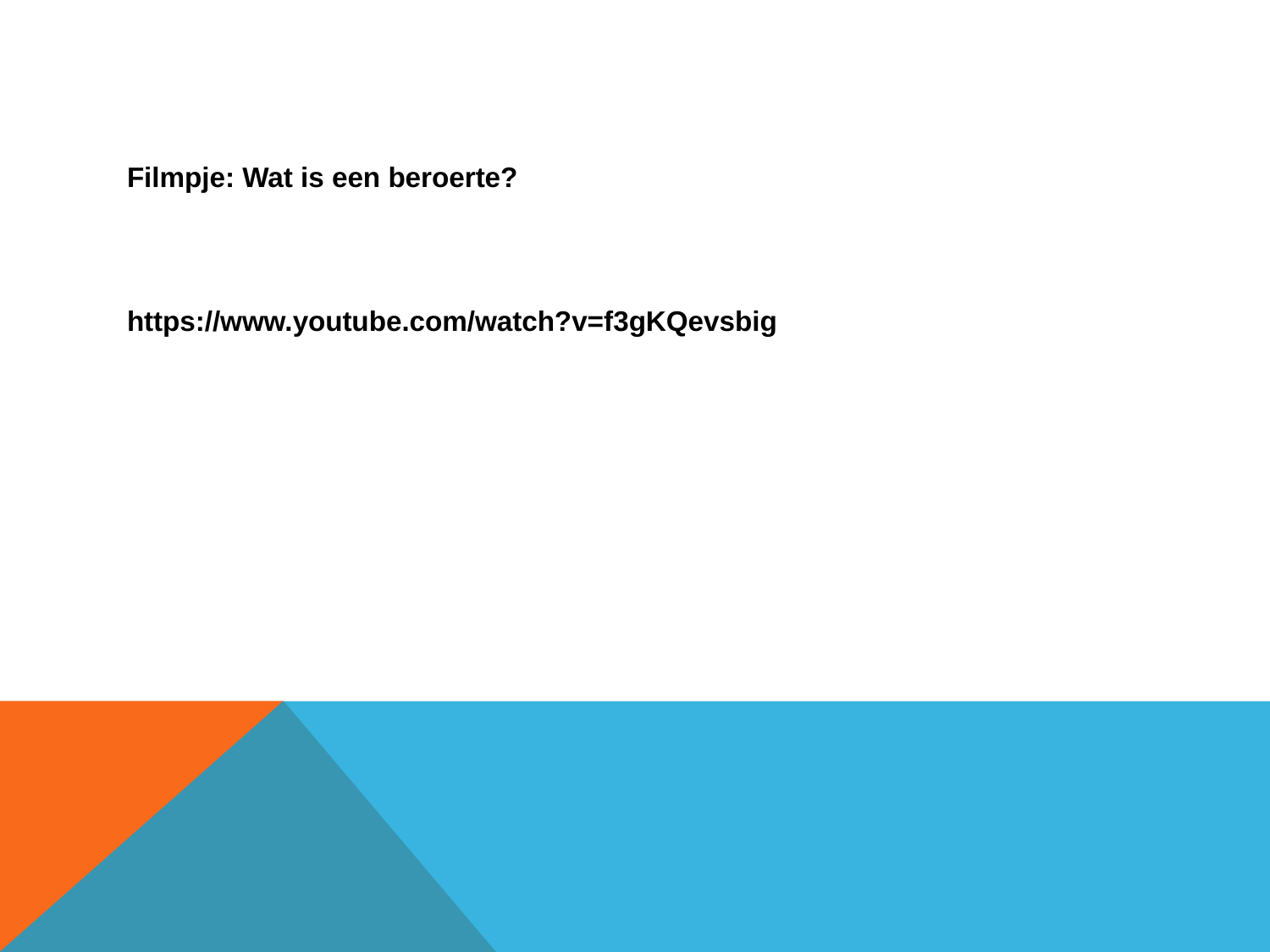

#
Filmpje: Wat is een beroerte?

https://www.youtube.com/watch?v=f3gKQevsbig